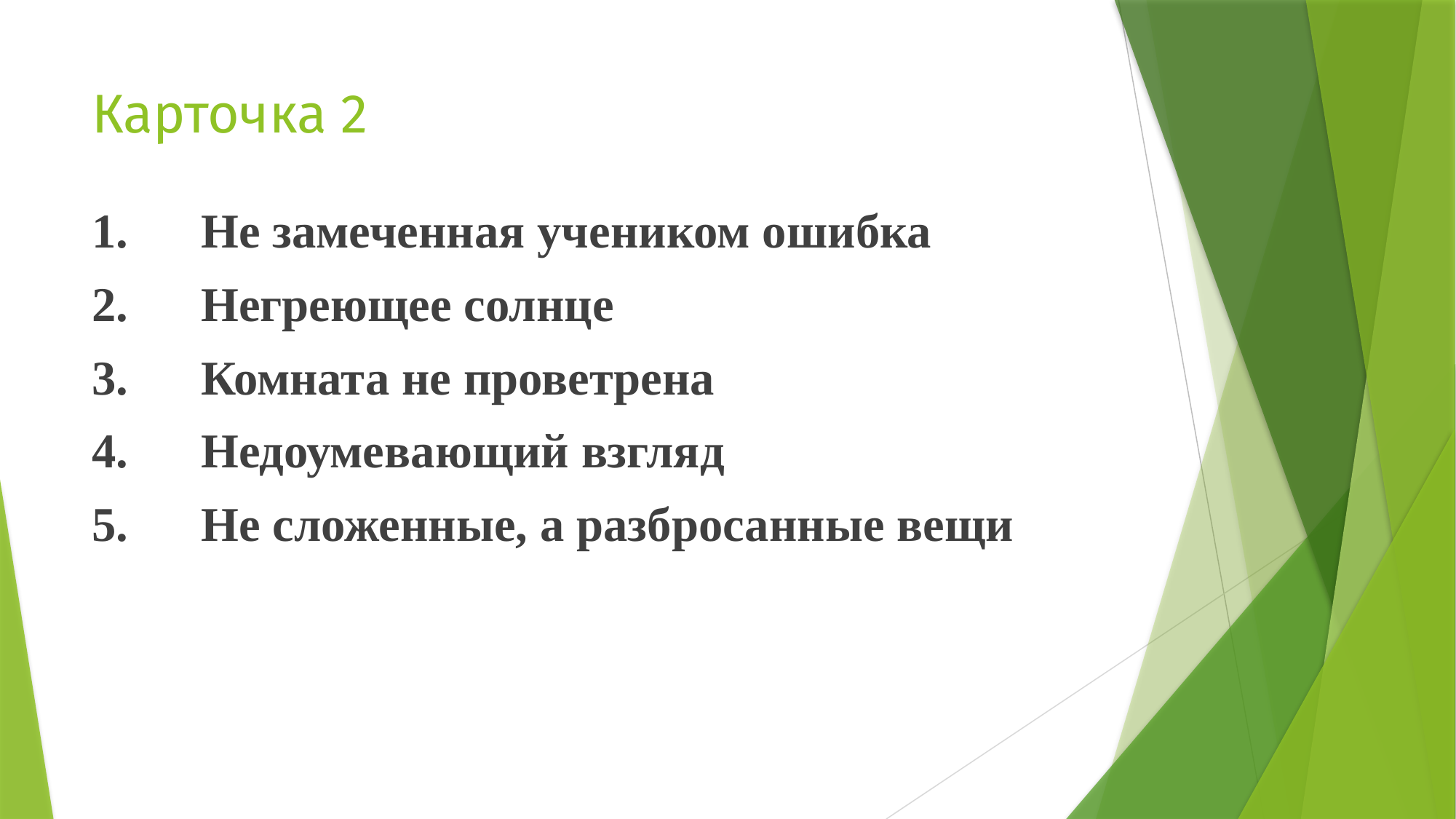

# Карточка 2
1.	Не замеченная учеником ошибка
2.	Негреющее солнце
3.	Комната не проветрена
4.	Недоумевающий взгляд
5.	Не сложенные, а разбросанные вещи